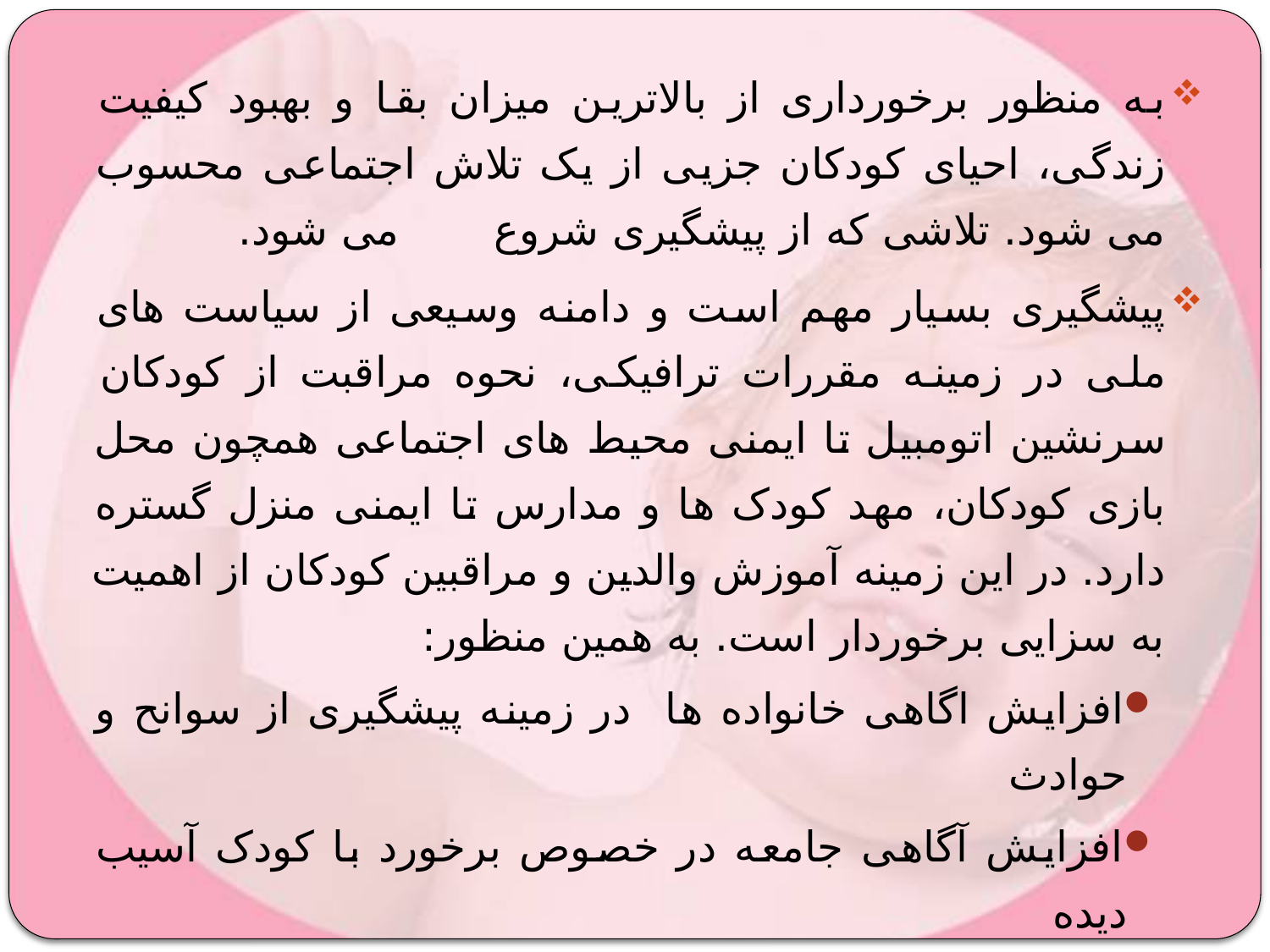

به منظور برخورداری از بالاترین میزان بقا و بهبود کیفیت زندگی، احیای کودکان جزیی از یک تلاش اجتماعی محسوب می شود. تلاشی که از پیشگیری شروع       می شود.
پیشگیری بسیار مهم است و دامنه وسیعی از سیاست های ملی در زمینه مقررات ترافیکی، نحوه مراقبت از کودکان سرنشین اتومبیل تا ایمنی محیط های اجتماعی همچون محل بازی کودکان، مهد کودک ها و مدارس تا ایمنی منزل گستره دارد. در این زمینه آموزش والدین و مراقبین کودکان از اهمیت به سزایی برخوردار است. به همین منظور:
افزایش اگاهی خانواده ها  در زمینه پیشگیری از سوانح و حوادث
افزایش آگاهی جامعه در خصوص برخورد با کودک آسیب دیده
افزایش اگاهی ارائه دهندگان خدمت در زمینه پیشگیری از سوانح و حوادث و برخورد با کودک آسیب دیده